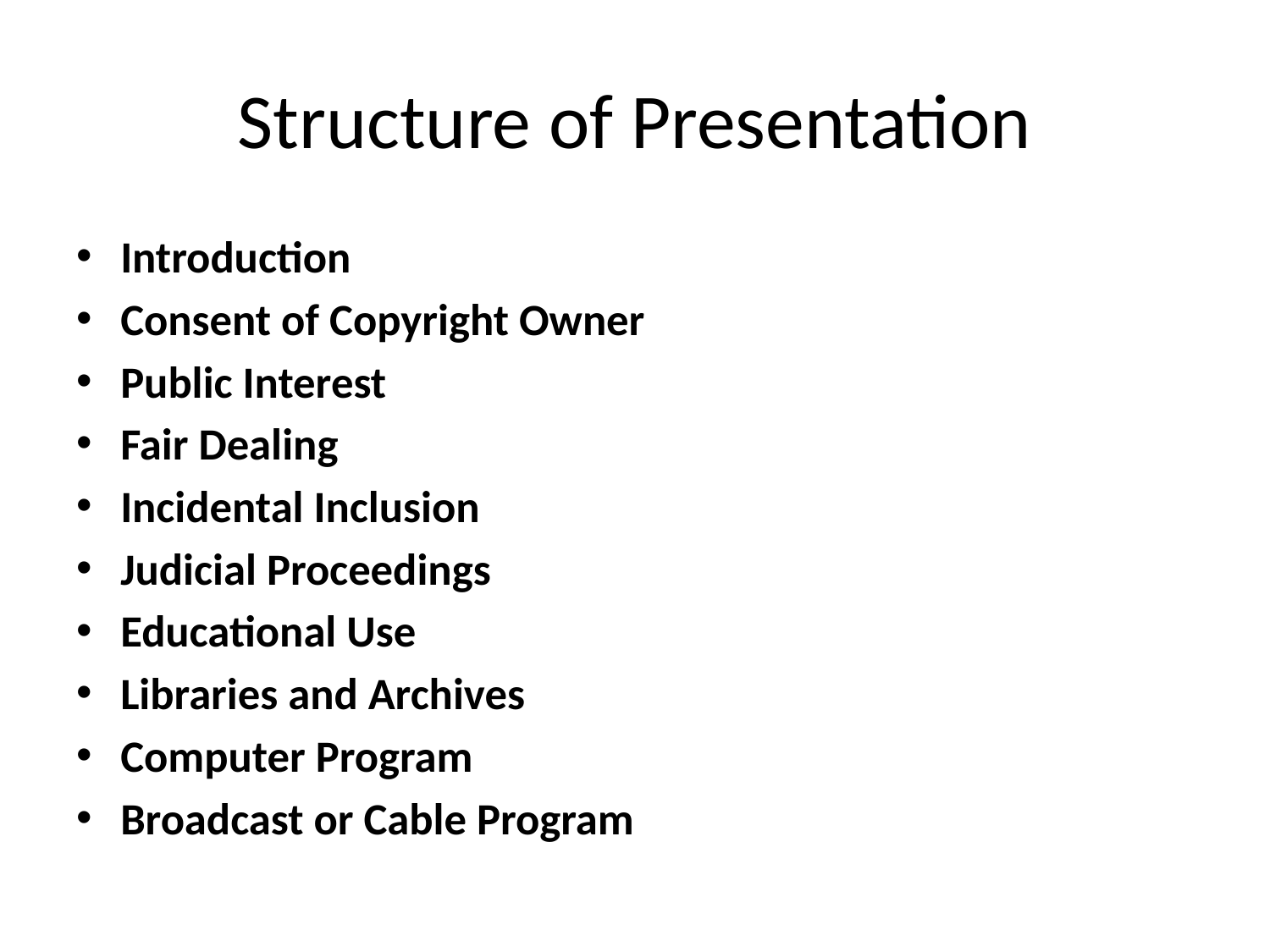

# Structure of Presentation
Introduction
Consent of Copyright Owner
Public Interest
Fair Dealing
Incidental Inclusion
Judicial Proceedings
Educational Use
Libraries and Archives
Computer Program
Broadcast or Cable Program